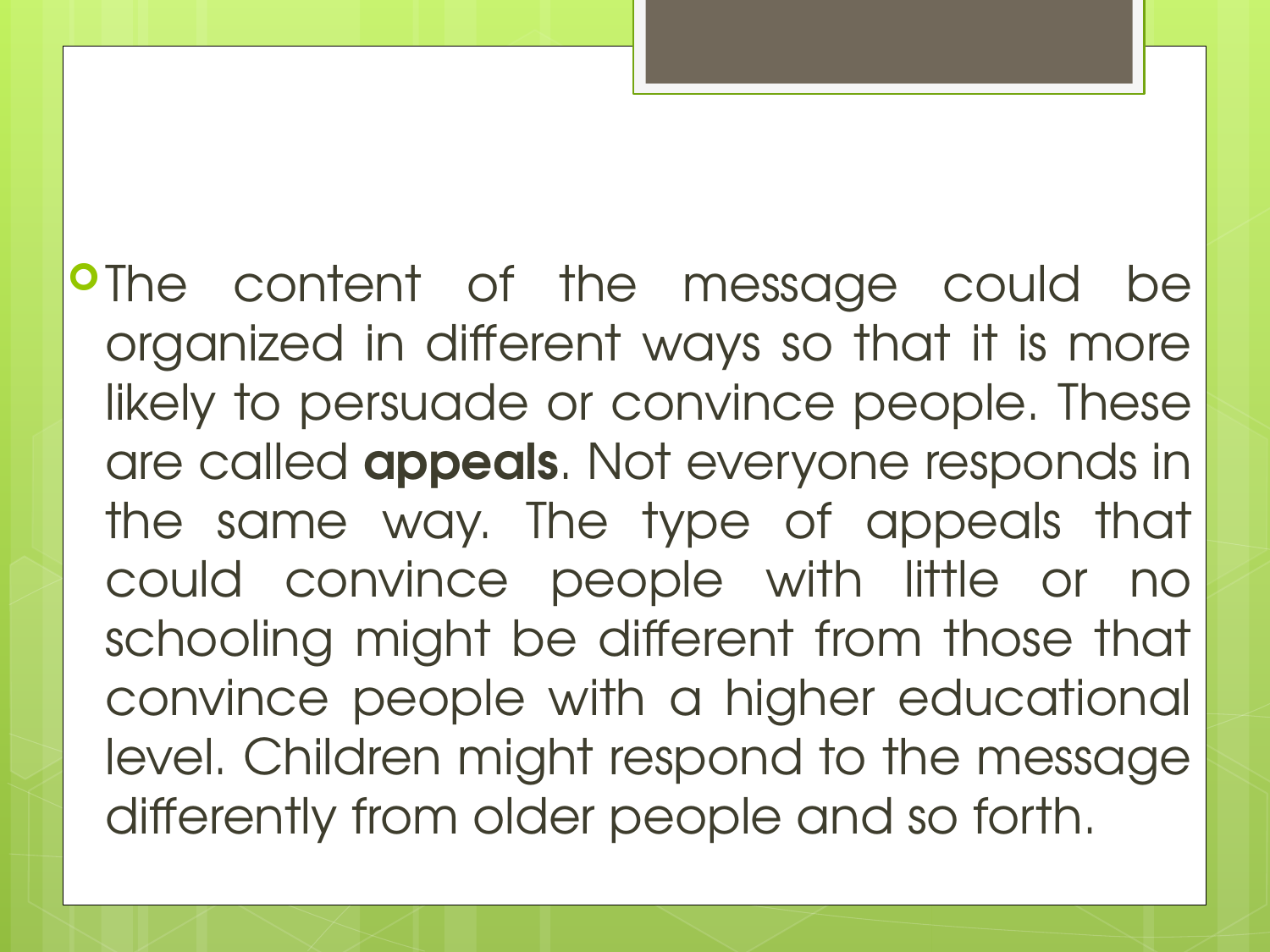

#
The content of the message could be organized in different ways so that it is more likely to persuade or convince people. These are called appeals. Not everyone responds in the same way. The type of appeals that could convince people with little or no schooling might be different from those that convince people with a higher educational level. Children might respond to the message differently from older people and so forth.